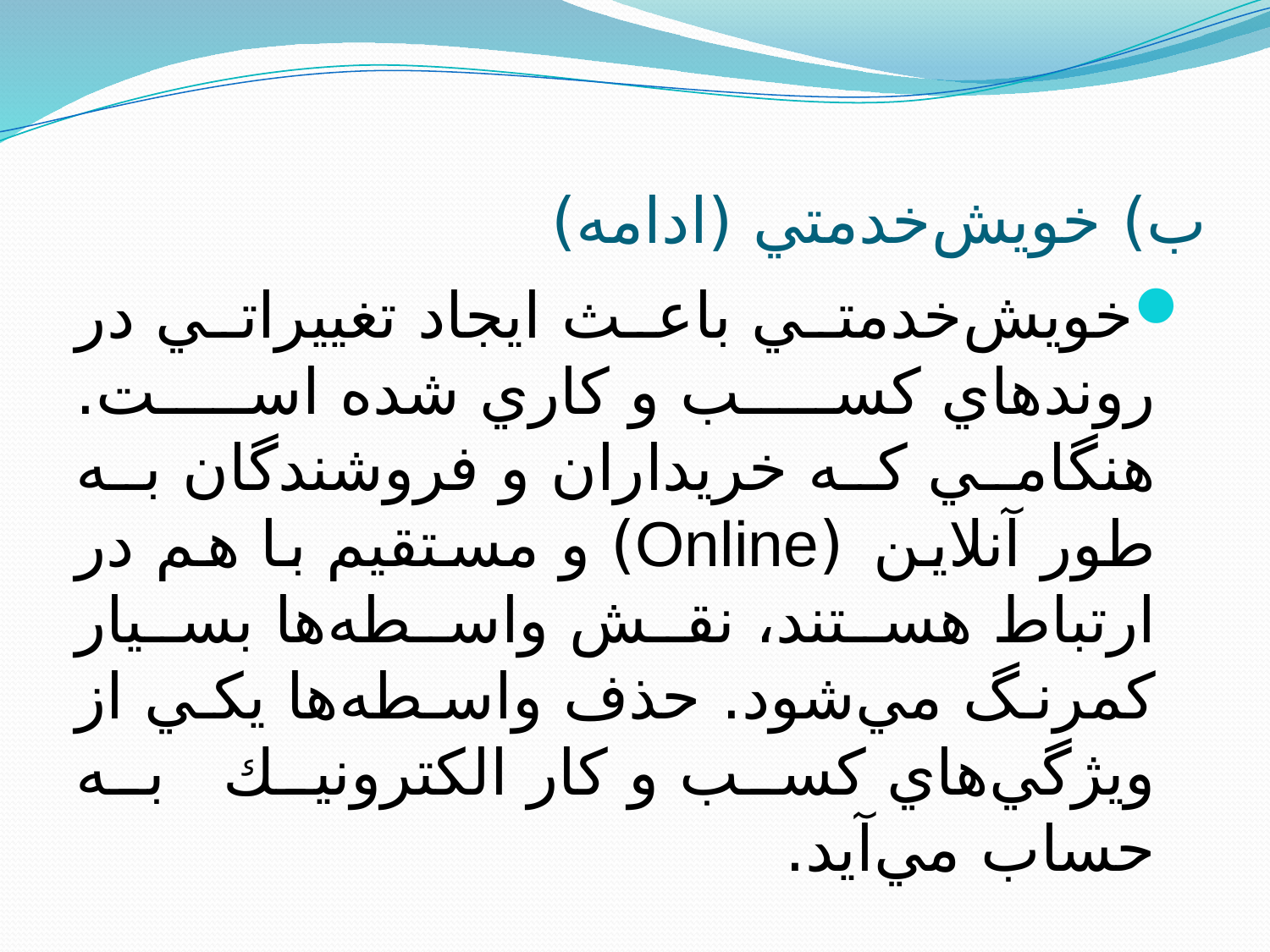

# ب) خويش‌خدمتي (ادامه)
خويش‌خدمتي باعث ايجاد تغييراتي در روندهاي كسب و كاري شده است. هنگامي كه خريداران و فروشندگان به طور آنلاين (Online) و مستقيم با هم در ارتباط هستند، نقش واسطه‌ها بسيار كمرنگ مي‌شود. حذف واسطه‌ها يكي از ويژگي‌هاي كسب و كار الكترونيك به حساب مي‌آيد.